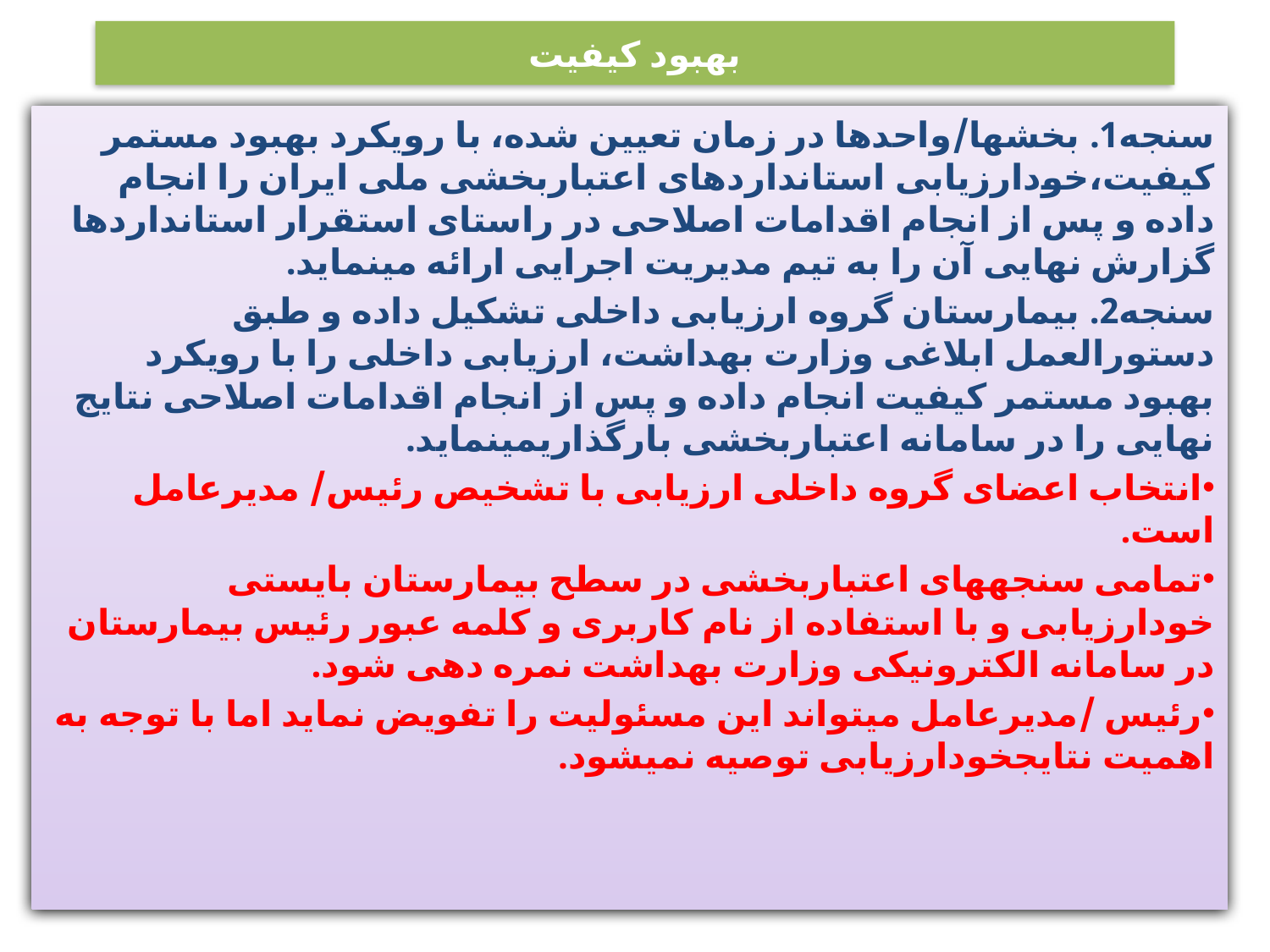

# بهبود کيفيت
سنجه1. بخش‏ها/واحد‏ها در زمان تعیین شده، با رویکرد بهبود مستمر کیفیت،خود‏ارزیابی استانداردهای اعتباربخشی ملی ایران را انجام داده و پس از انجام اقدامات اصلاحی در راستای استقرار استانداردها گزارش نهایی آن را به تیم مدیریت اجرایی ارائه می‏نماید.
سنجه2. بیمارستان گروه ارزیابی داخلی تشکیل داده و طبق دستورالعمل ابلاغی وزارت بهداشت، ارزیابی داخلی را با رویکرد بهبود مستمر کیفیت انجام داده و پس از انجام اقدامات اصلاحی نتایج نهایی را در سامانه اعتباربخشی بارگذاریمی‏نماید.
انتخاب اعضای گروه داخلی ارزیابی با تشخیص رئیس/ مدیرعامل است.
تمامی سنجه‏های اعتباربخشی در سطح بیمارستان بایستی خود‏ارزیابی و با استفاده از نام کاربری و کلمه عبور رئیس بیمارستان در سامانه الکترونیکی وزارت بهداشت نمره دهی شود.
رئیس /مدیرعامل می‏تواند این مسئولیت را تفویض نماید اما با توجه به اهمیت نتایجخود‏ارزیابی توصیه نمی‏شود.